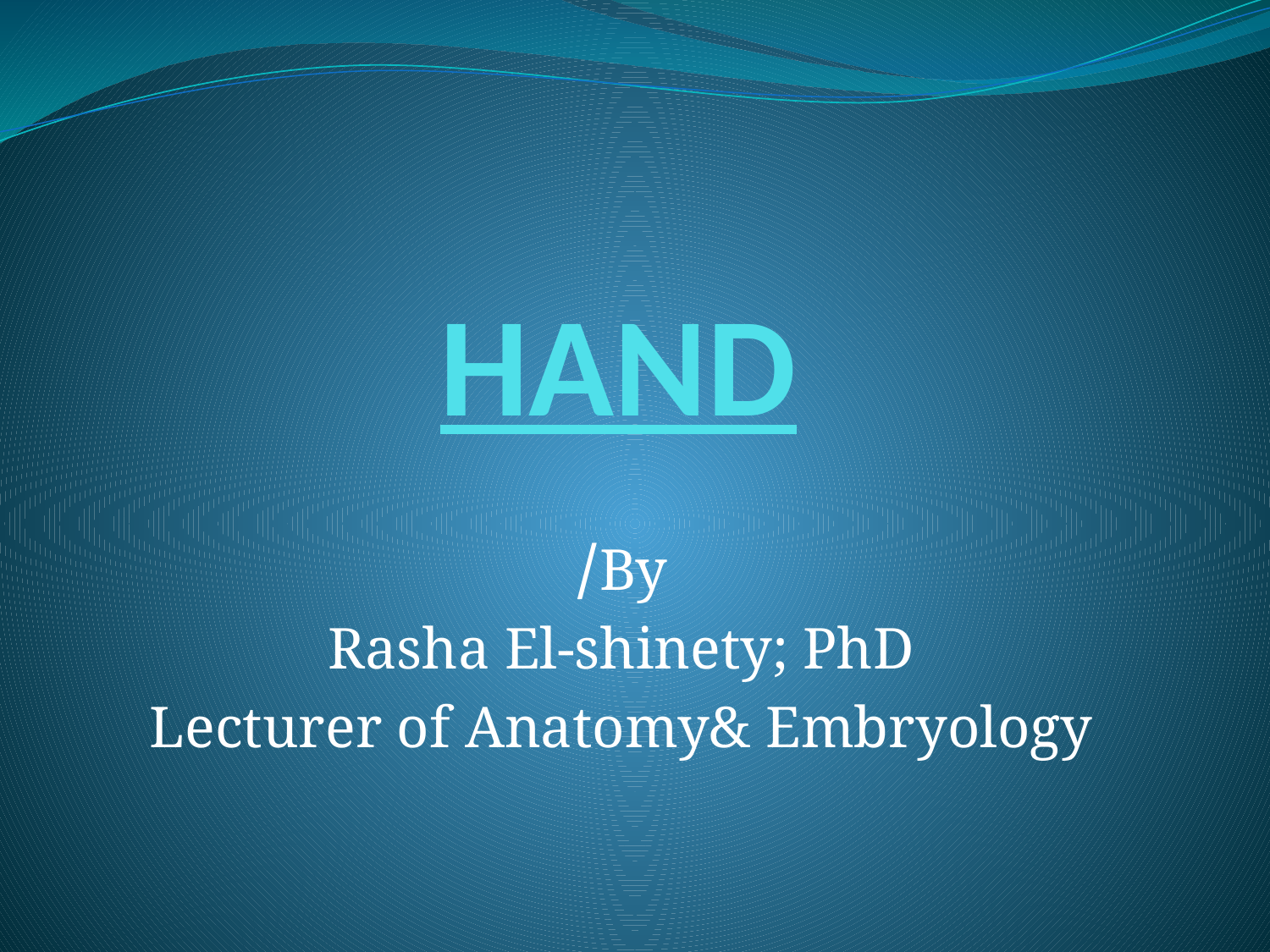

# HAND

By/
Rasha El-shinety; PhD
Lecturer of Anatomy& Embryology